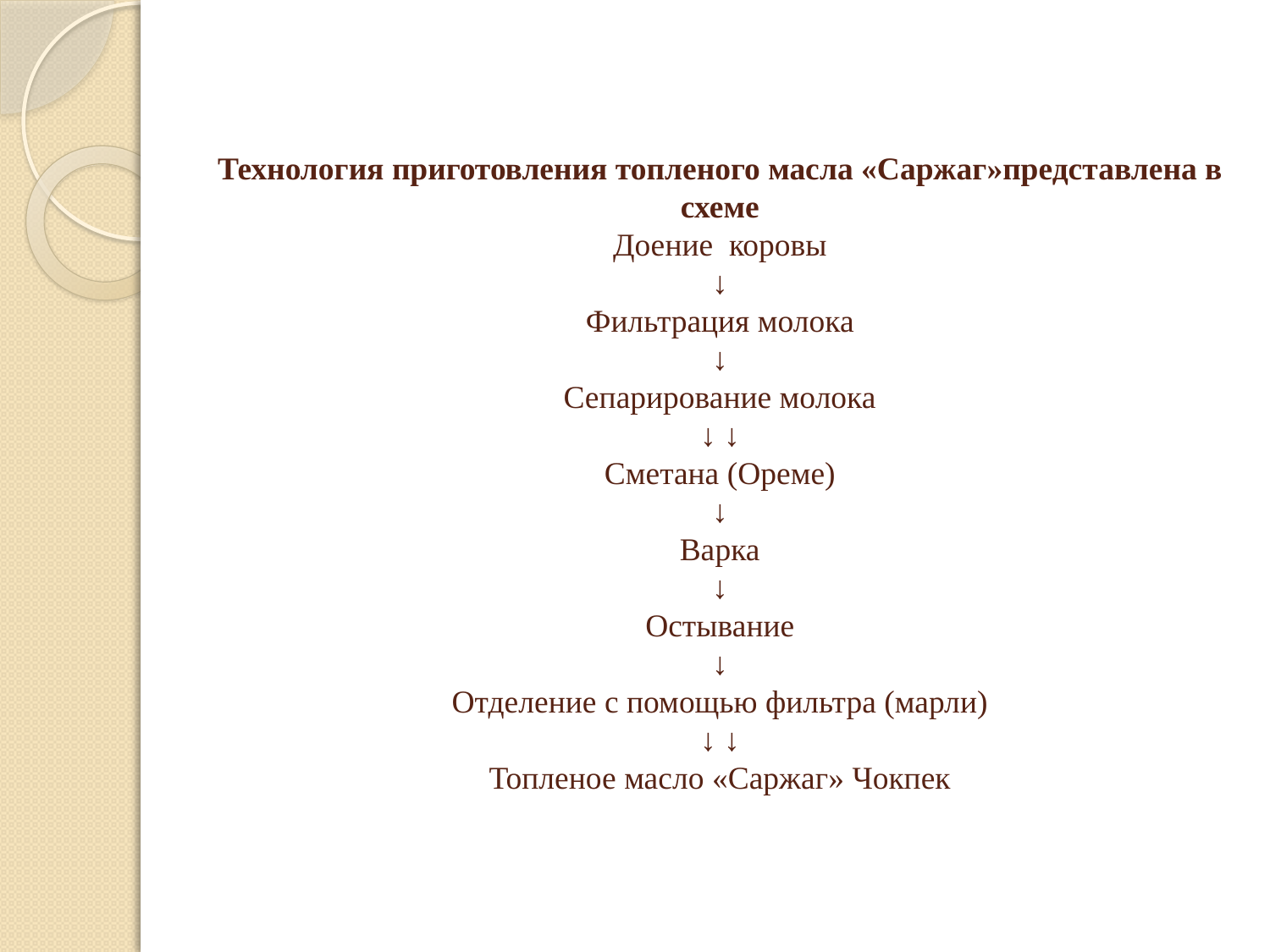

# Технология приготовления топленого масла «Саржаг»представлена в схеме Доение  коровы ↓ Фильтрация молока ↓ Сепарирование молока ↓ ↓ Сметана (Ореме) ↓ Варка ↓ Остывание ↓ Отделение с помощью фильтра (марли) ↓ ↓ Топленое масло «Саржаг» Чокпек